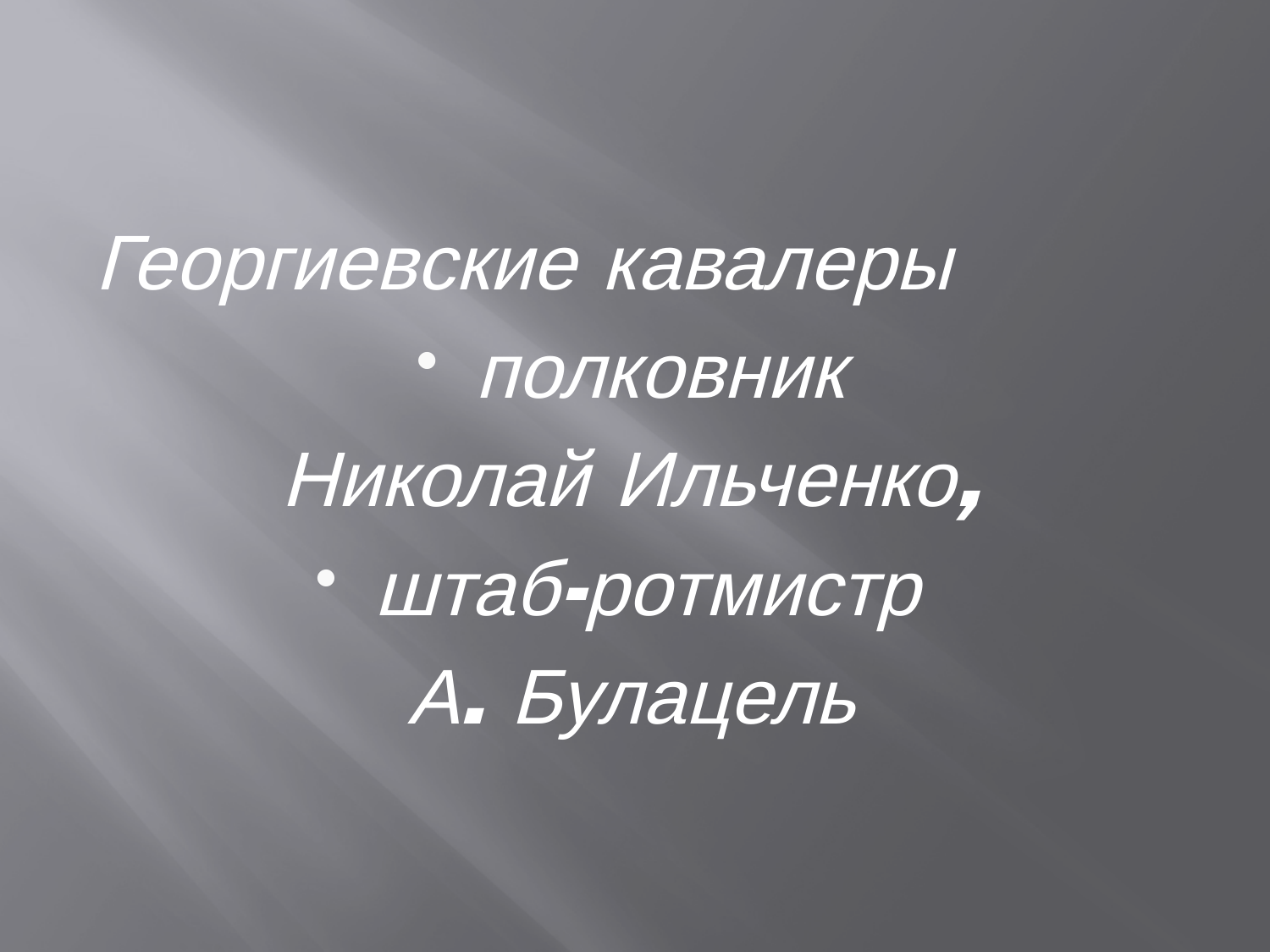

Георгиевские кавалеры
полковник
Николай Ильченко,
штаб-ротмистр
А. Булацель